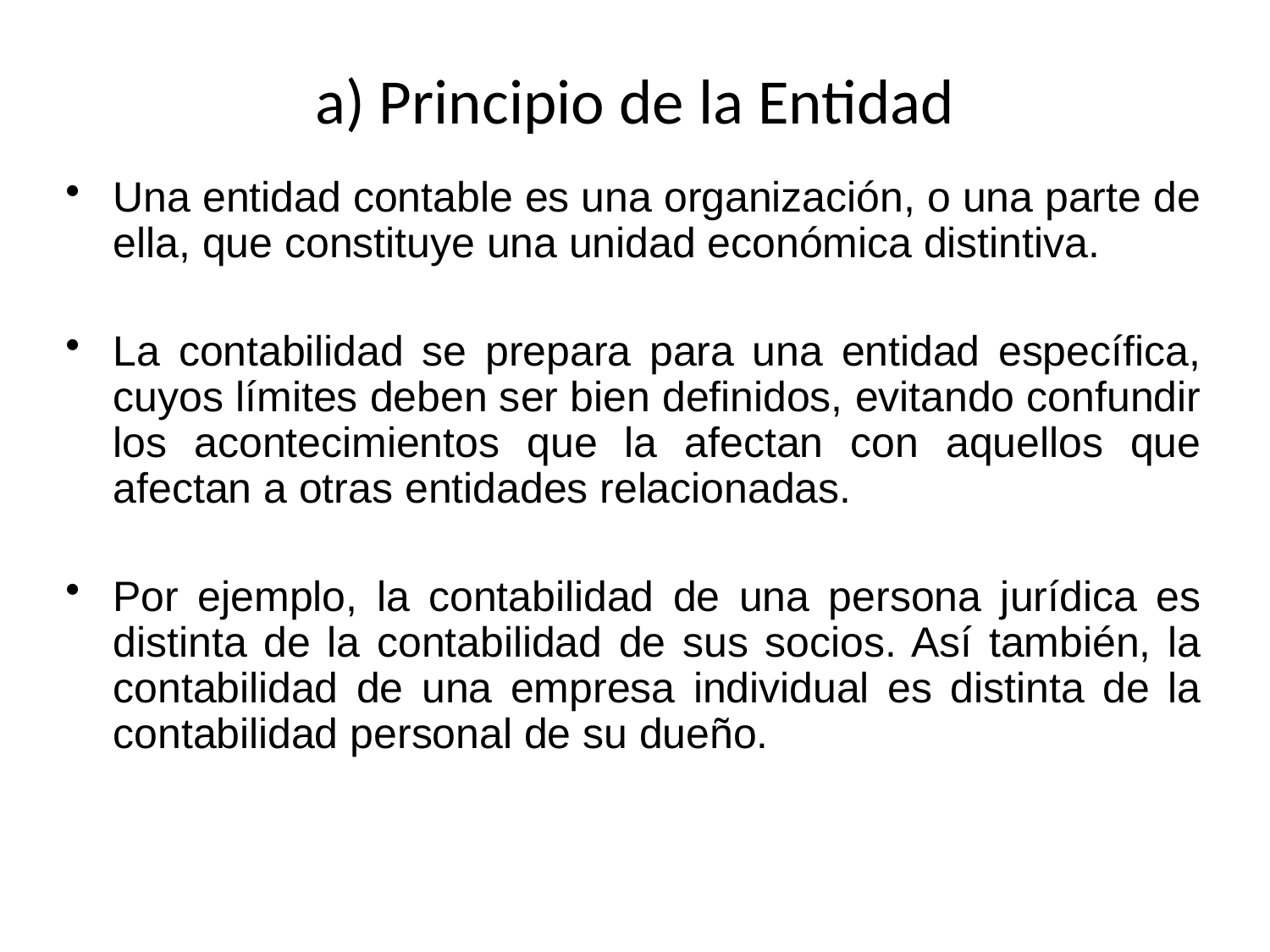

# a) Principio de la Entidad
Una entidad contable es una organización, o una parte de ella, que constituye una unidad económica distintiva.

La contabilidad se prepara para una entidad específica, cuyos límites deben ser bien definidos, evitando confundir los acontecimientos que la afectan con aquellos que afectan a otras entidades relacionadas.

Por ejemplo, la contabilidad de una persona jurídica es distinta de la contabilidad de sus socios. Así también, la contabilidad de una empresa individual es distinta de la contabilidad personal de su dueño.